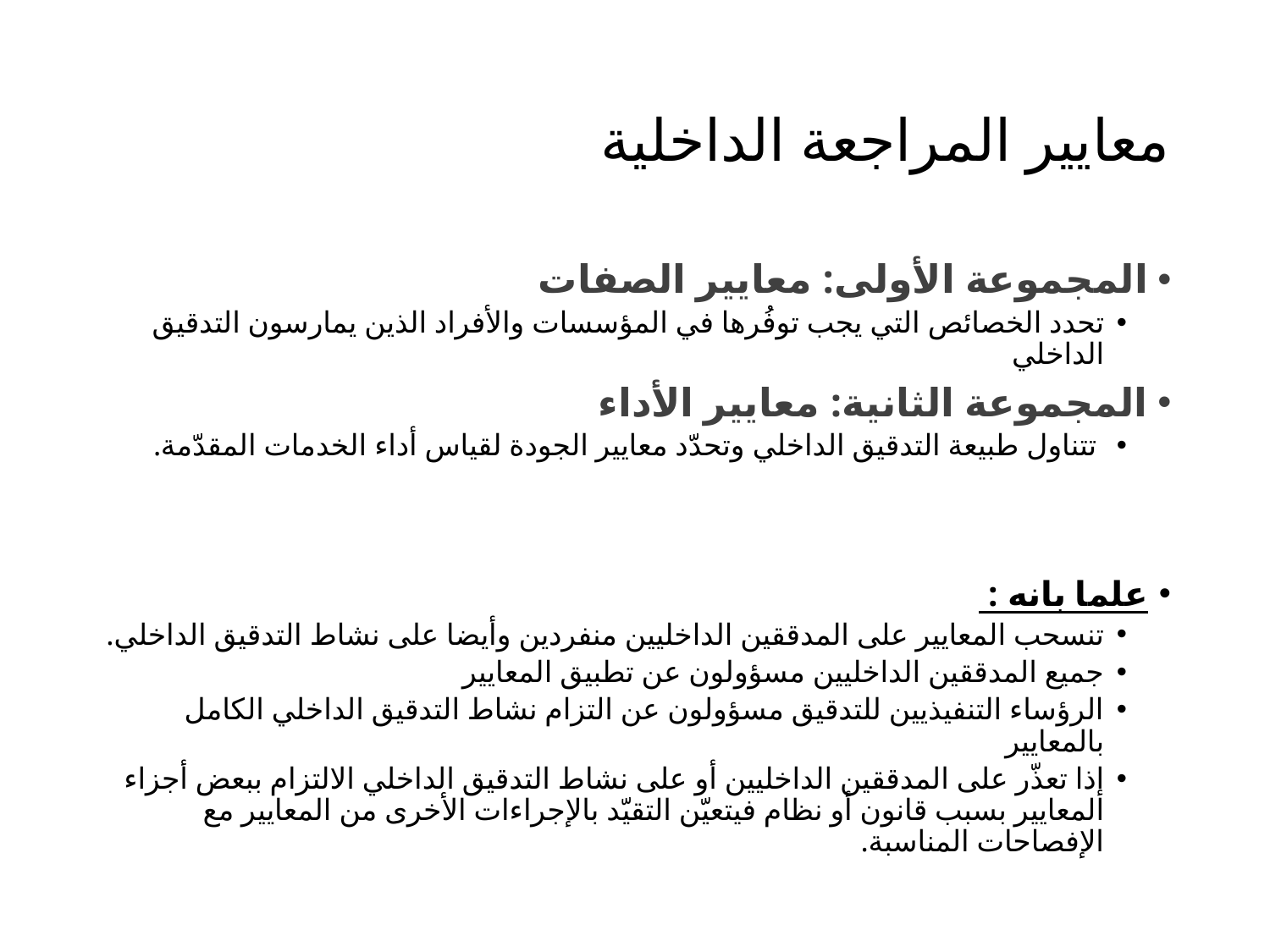

# معايير المراجعة الداخلية
المجموعة الأولى: معايير الصفات
تحدد الخصائص التي يجب توفُرها في المؤسسات والأفراد الذين يمارسون التدقيق الداخلي
المجموعة الثانية: معايير الأداء
 تتناول طبيعة التدقيق الداخلي وتحدّد معايير الجودة لقياس أداء الخدمات المقدّمة.

علما بانه :
تنسحب المعايير على المدققين الداخليين منفردين وأيضا على نشاط التدقيق الداخلي.
جميع المدققين الداخليين مسؤولون عن تطبيق المعايير
الرؤساء التنفيذيين للتدقيق مسؤولون عن التزام نشاط التدقيق الداخلي الكامل بالمعايير
إذا تعذّر على المدققين الداخليين أو على نشاط التدقيق الداخلي الالتزام ببعض أجزاء المعايير بسبب قانون أو نظام فيتعيّن التقيّد بالإجراءات الأخرى من المعايير مع الإفصاحات المناسبة.